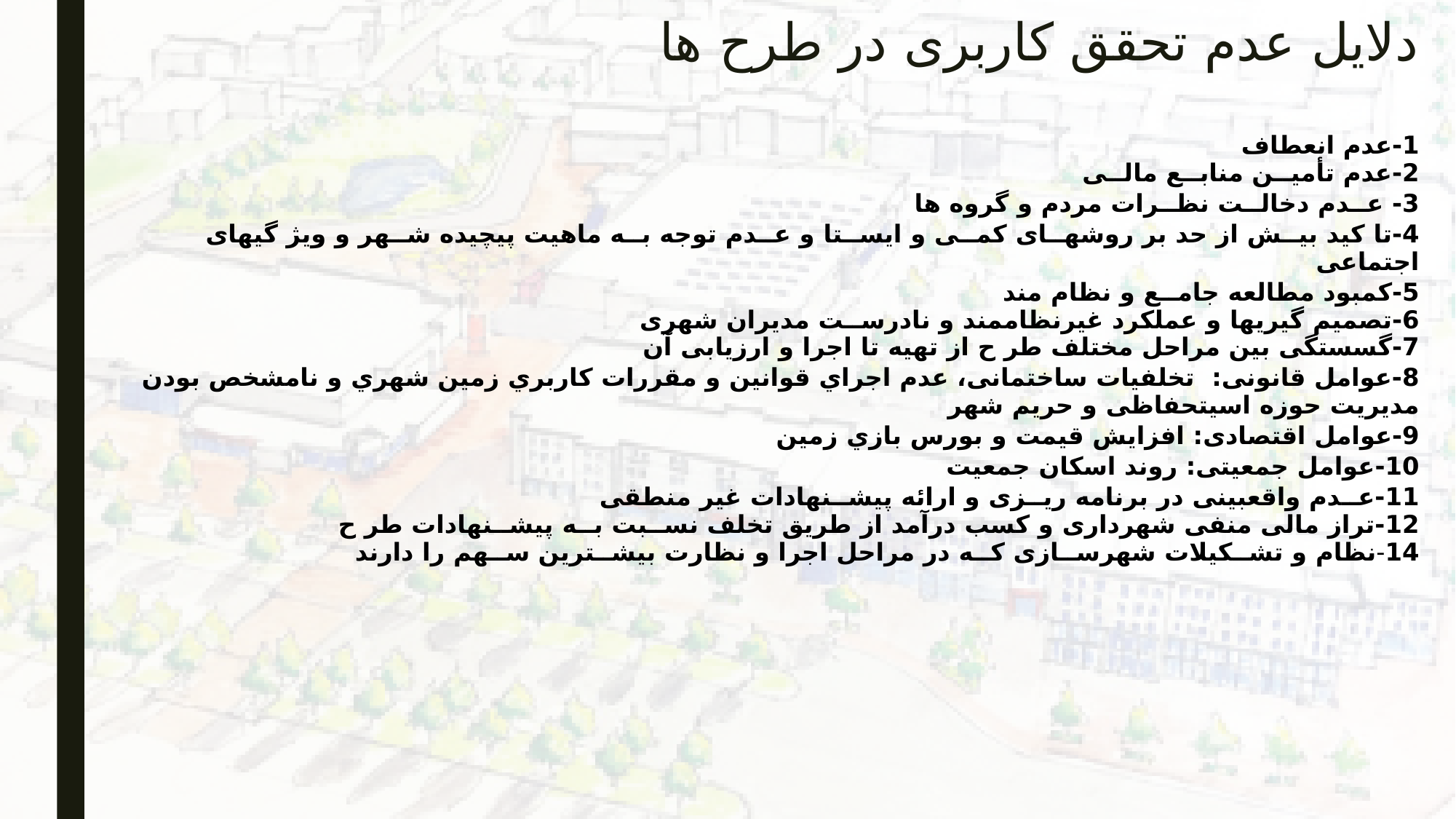

# دلایل عدم تحقق کاربری در طرح ها
1-عدم انعطاف
2-عدم تأمیــن منابــع مالــی
3- عــدم دخالــت نظــرات مردم و گروه ها
4-تا کید بیــش از حد بر روشهــای کمــی و ایســتا و عــدم توجه بــه ماهیت پیچیده شــهر و ویژ گیهای اجتماعی
5-کمبود مطالعه جامــع و نظام مند
6-تصمیم گیریها و عملکرد غیرنظاممند و نادرســت مدیران شهری
7-گسستگی بین مراحل مختلف طر ح از تهیه تا اجرا و ارزیابی آن
8-عوامل قانونی:  تخلفیات ساختمانی، عدم اجراي قوانين و مقررات کاربري زمين شهري و نامشخص بودن مدیریت حوزه اسیتحفاظی و حریم شهر
9-عوامل اقتصادی: افزایش قيمت و بورس بازي زمين
10-عوامل جمعیتی: روند اسکان جمعيت
11-عــدم واقعبینی در برنامه ریــزی و ارائه پیشــنهادات غیر منطقی
12-تراز مالی منفی شهرداری و کسب درآمد از طریق تخلف نســبت بــه پیشــنهادات طر ح
14-نظام و تشــکیلات شهرســازی کــه در مراحل اجرا و نظارت بیشــترین ســهم را دارند